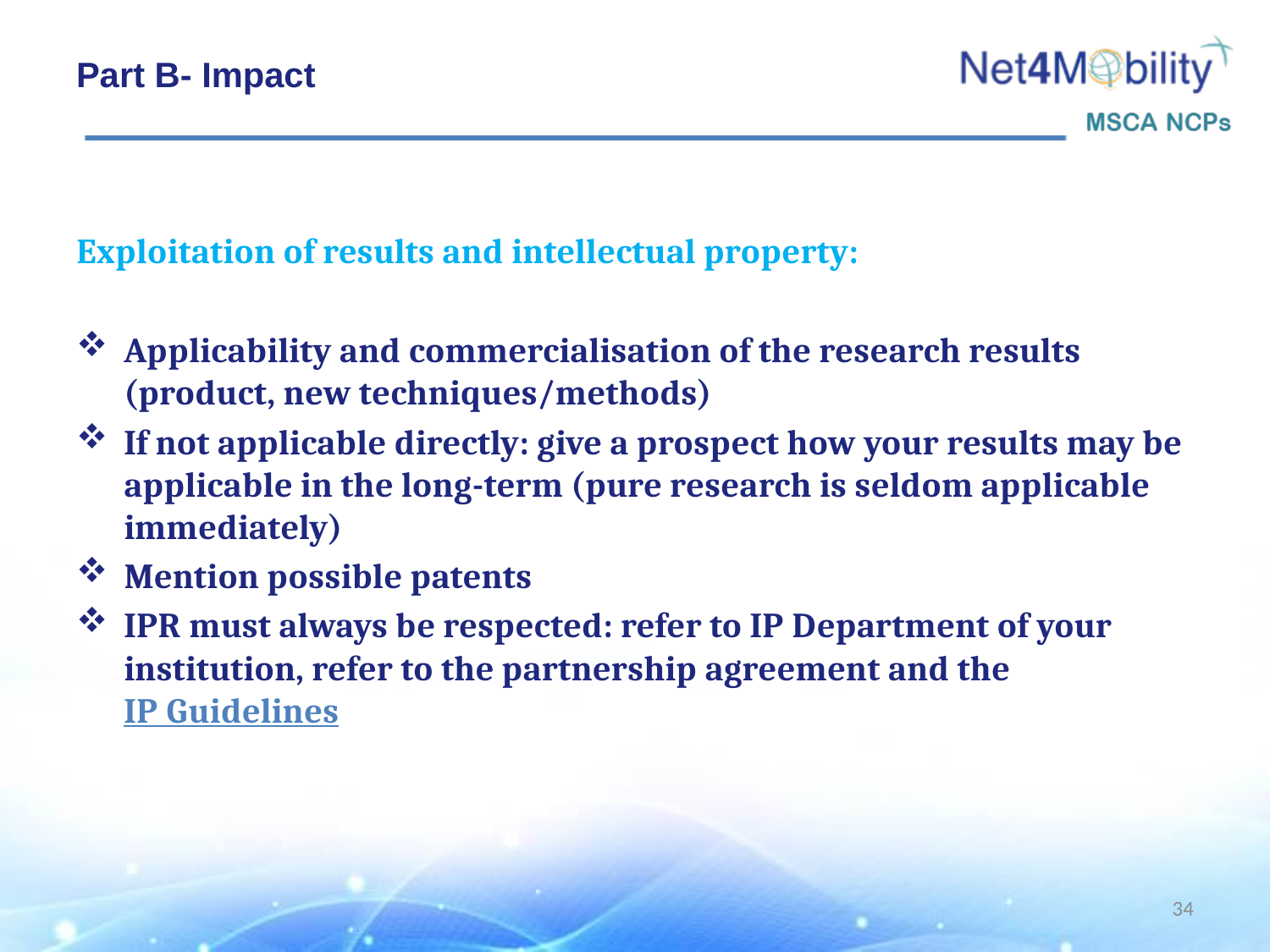

# Part B- Impact
Exploitation of results and intellectual property:

Applicability and commercialisation of the research results (product, new techniques/methods)
If not applicable directly: give a prospect how your results may be applicable in the long-term (pure research is seldom applicable immediately)
Mention possible patents
IPR must always be respected: refer to IP Department of your institution, refer to the partnership agreement and the IP Guidelines

34